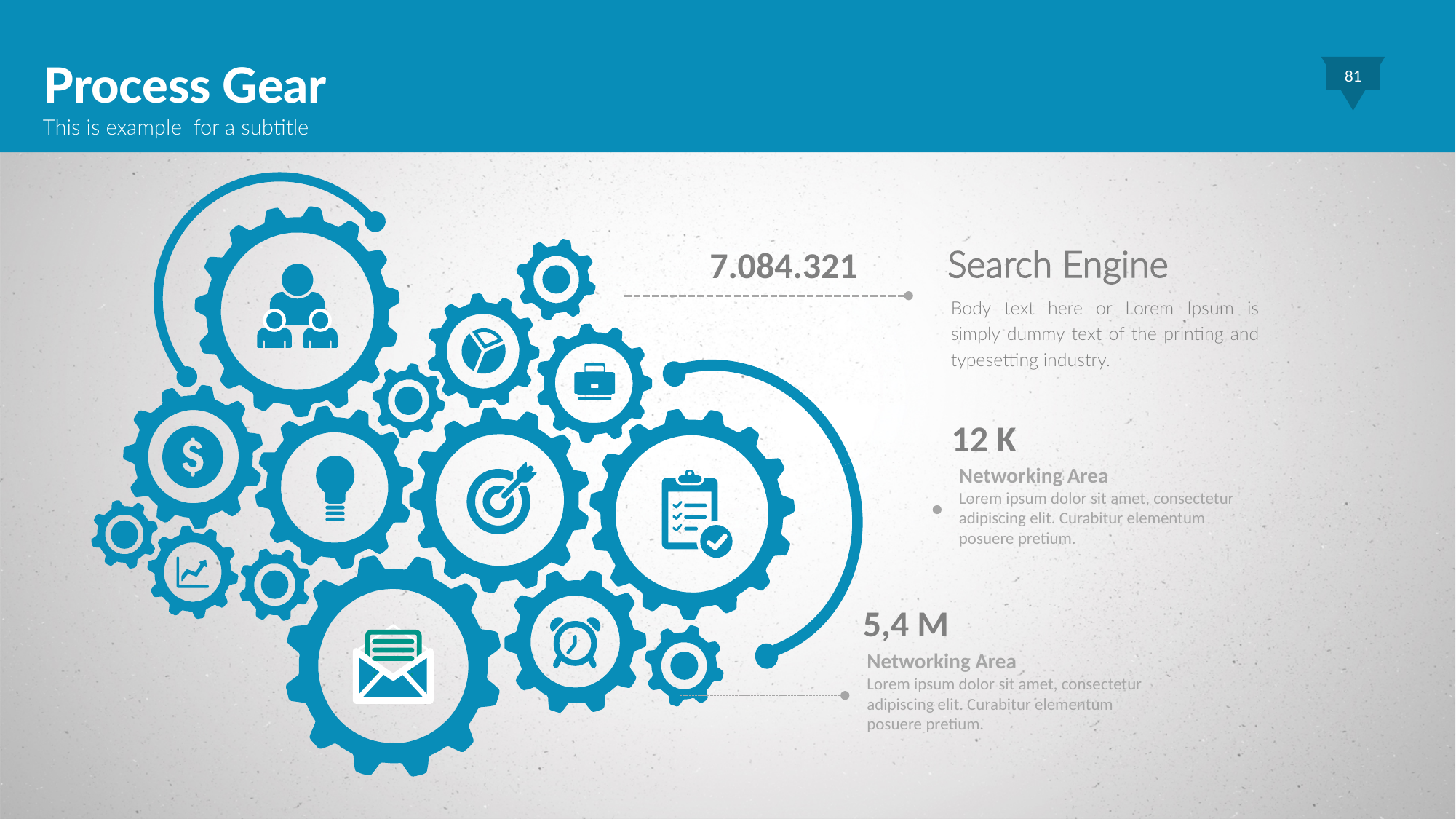

Process Gear
This is example  for a subtitle

81

Search Engine
7.084.321
Body text here or Lorem Ipsum is simply dummy text of the printing and typesetting industry.

12 K
Networking Area
Lorem ipsum dolor sit amet, consectetur adipiscing elit. Curabitur elementum posuere pretium.
5,4 M
Networking Area
Lorem ipsum dolor sit amet, consectetur adipiscing elit. Curabitur elementum posuere pretium.